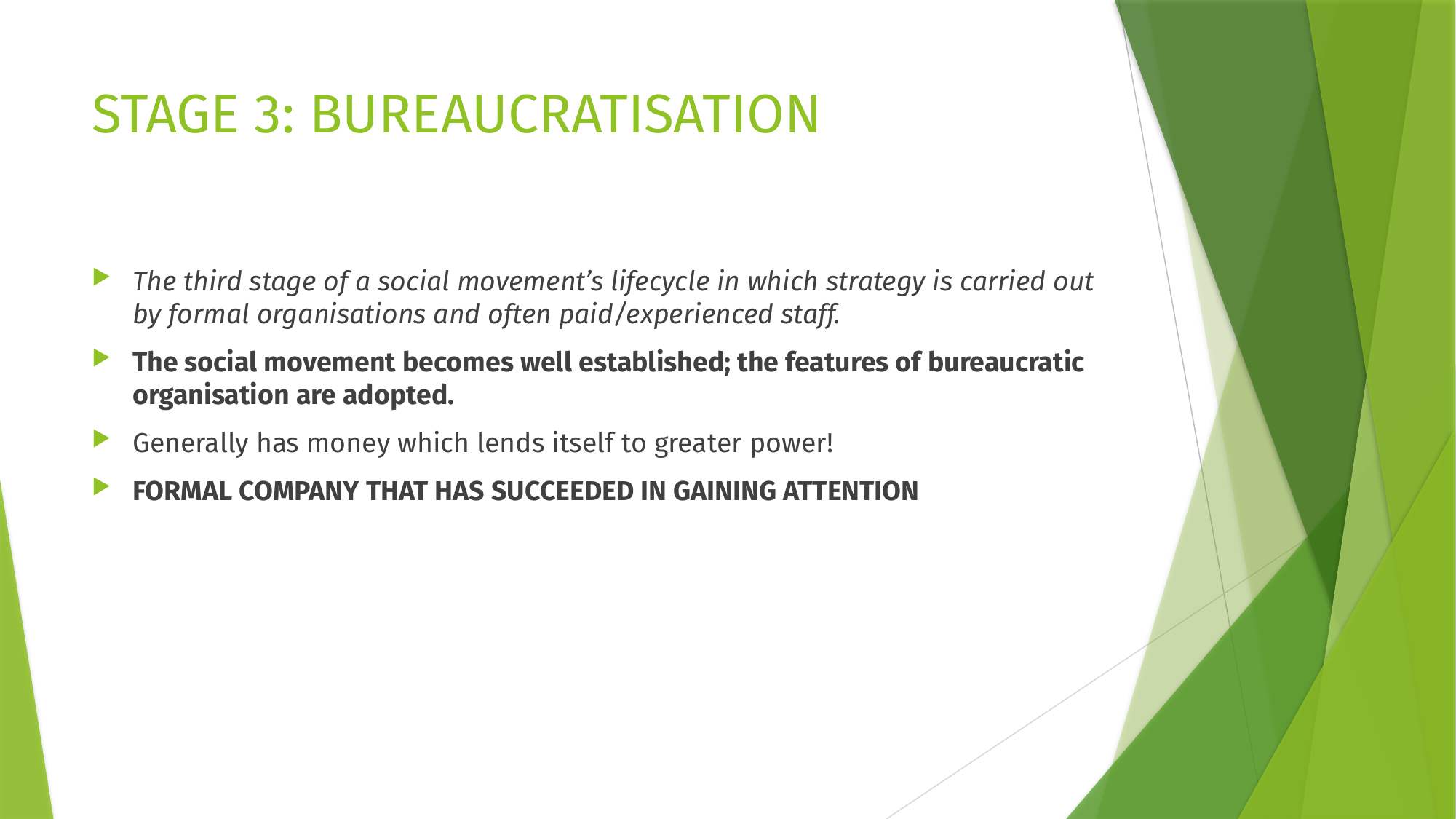

# STAGE 3: BUREAUCRATISATION
The third stage of a social movement’s lifecycle in which strategy is carried out by formal organisations and often paid/experienced staff.
The social movement becomes well established; the features of bureaucratic organisation are adopted.
Generally has money which lends itself to greater power!
FORMAL COMPANY THAT HAS SUCCEEDED IN GAINING ATTENTION